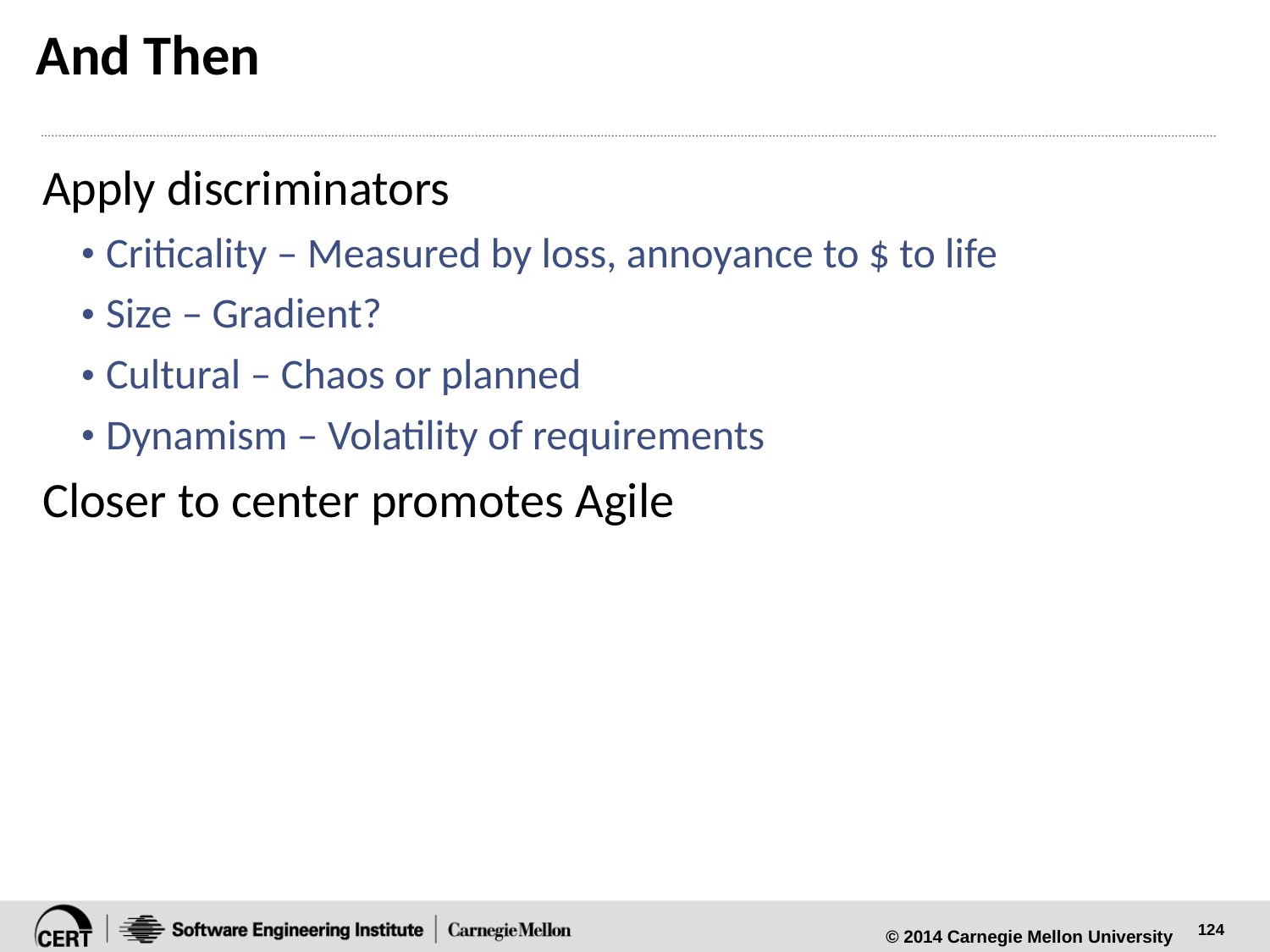

# And Then
Apply discriminators
Criticality – Measured by loss, annoyance to $ to life
Size – Gradient?
Cultural – Chaos or planned
Dynamism – Volatility of requirements
Closer to center promotes Agile